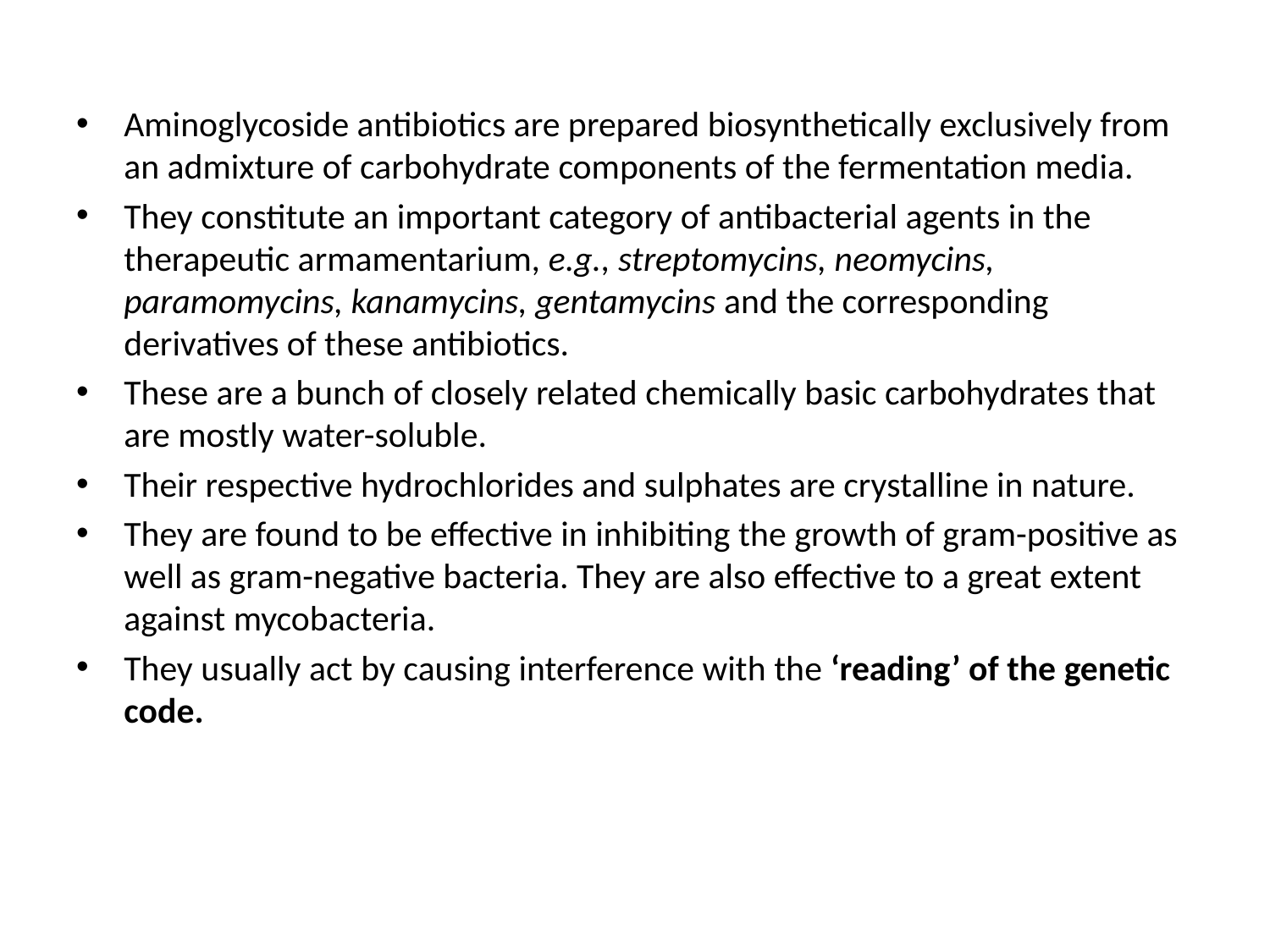

#
Aminoglycoside antibiotics are prepared biosynthetically exclusively from an admixture of carbohydrate components of the fermentation media.
They constitute an important category of antibacterial agents in the therapeutic armamentarium, e.g., streptomycins, neomycins, paramomycins, kanamycins, gentamycins and the corresponding derivatives of these antibiotics.
These are a bunch of closely related chemically basic carbohydrates that are mostly water-soluble.
Their respective hydrochlorides and sulphates are crystalline in nature.
They are found to be effective in inhibiting the growth of gram-positive as well as gram-negative bacteria. They are also effective to a great extent against mycobacteria.
They usually act by causing interference with the ‘reading’ of the genetic code.